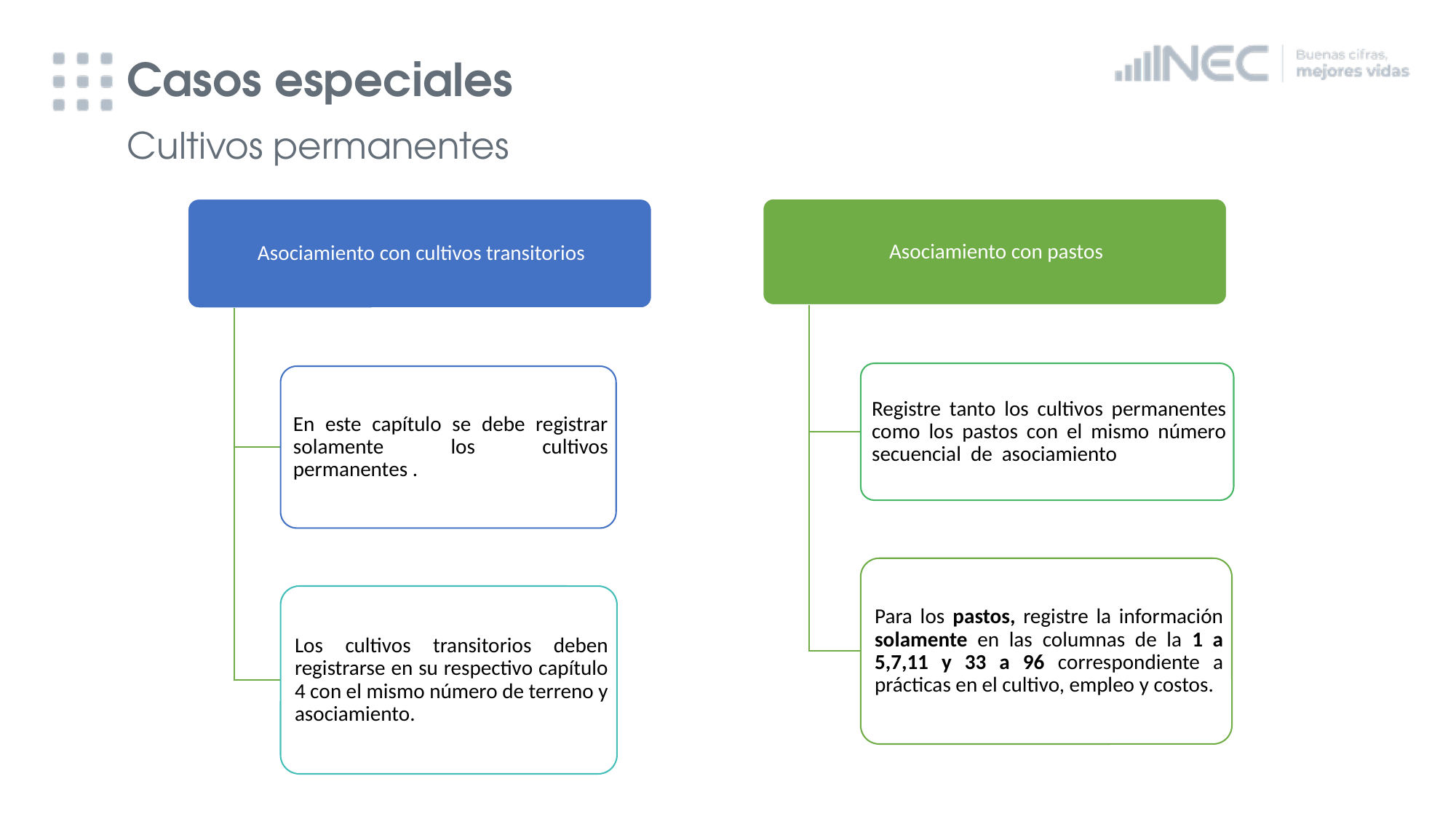

# Casos especiales
Cultivos permanentes
Asociamiento con cultivos transitorios
En este capítulo se debe registrar solamente los cultivos permanentes .
Los cultivos transitorios deben registrarse en su respectivo capítulo 4 con el mismo número de terreno y asociamiento.
Asociamiento con pastos
Registre tanto los cultivos permanentes como los pastos con el mismo número secuencial  de  asociamiento
Para los pastos, registre la información solamente en las columnas de la 1 a 5,7,11 y 33 a 96 correspondiente a prácticas en el cultivo, empleo y costos.